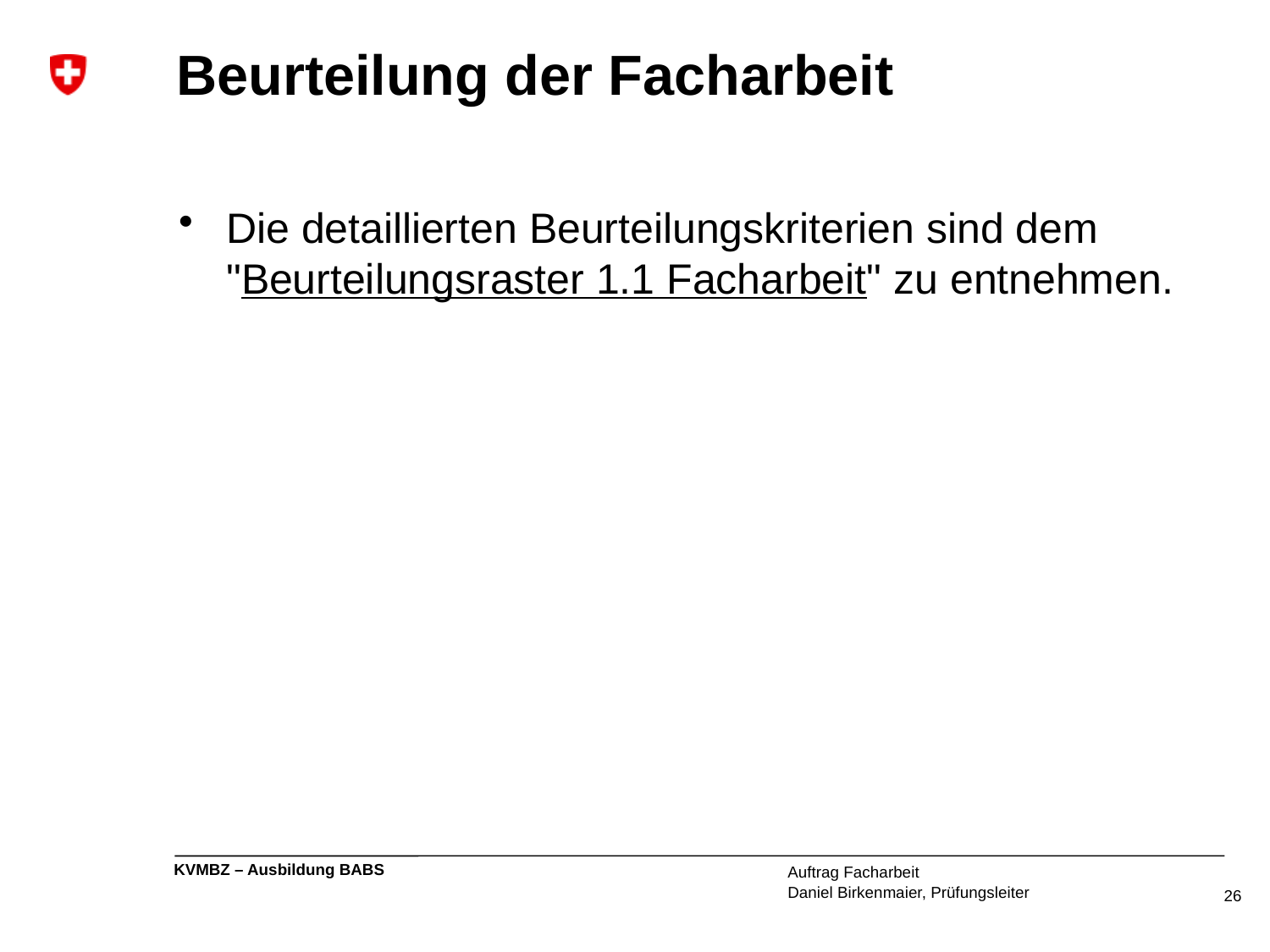

# Beurteilung der Facharbeit
Die detaillierten Beurteilungskriterien sind dem "Beurteilungsraster 1.1 Facharbeit" zu entnehmen.
Auftrag Facharbeit
Daniel Birkenmaier, Prüfungsleiter